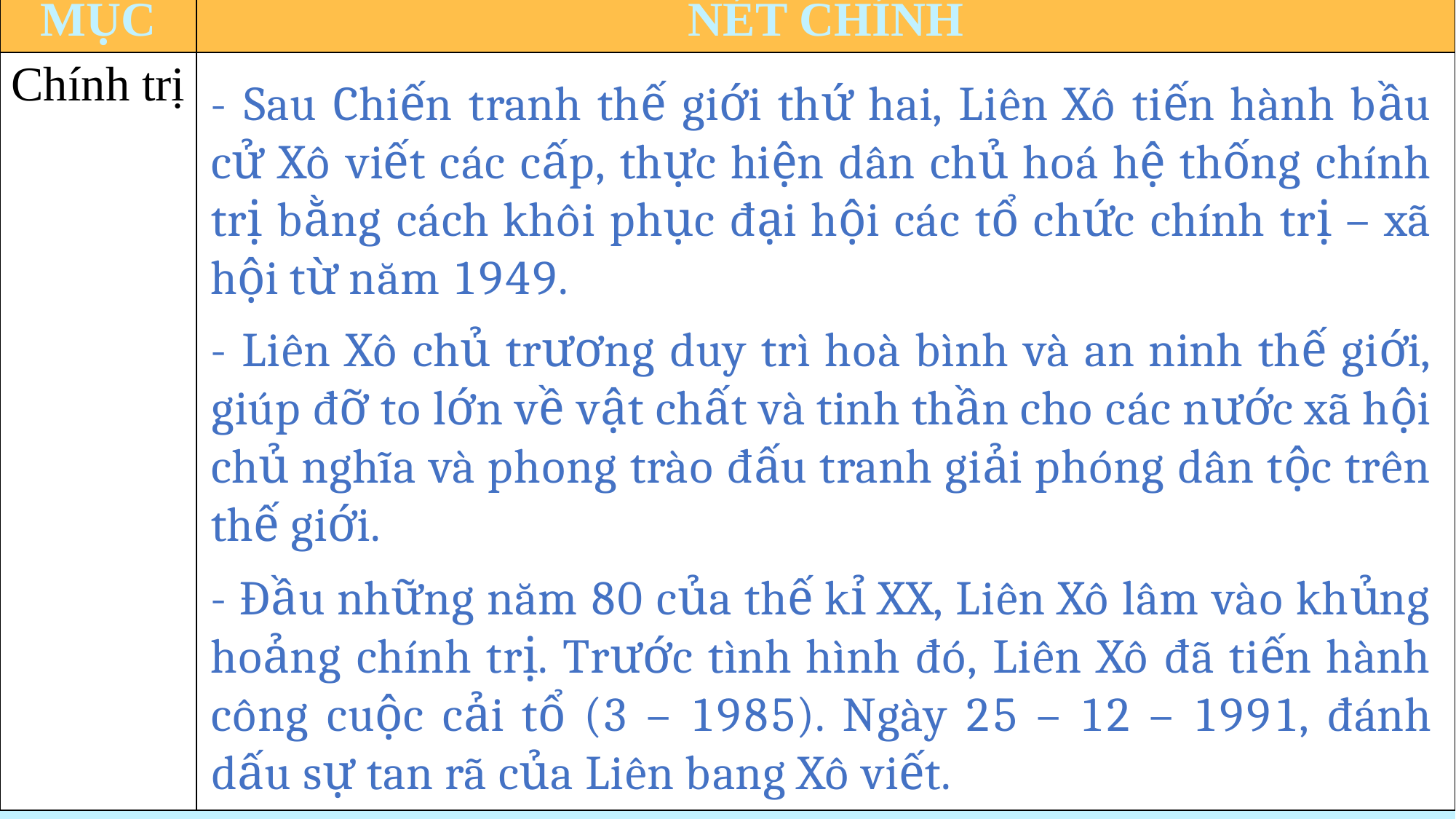

Quý thầy cô có nhu cầu về các bài giảng PowerPoint và giáo án word lịch sử từ khối 6-12.
Vui lòng liên hệ số điện thoại 0981457911 (cũng là số Zalo).
Ngoài ra còn hỗ trợ về SKKN, biện pháp thi GVG và thao giảng, chuyên đề.
Page: https://www.facebook.com/groups/baigianglichsu

| MỤC | NÉT CHÍNH |
| --- | --- |
| Chính trị |  |
- Sau Chiến tranh thế giới thứ hai, Liên Xô tiến hành bầu cử Xô viết các cấp, thực hiện dân chủ hoá hệ thống chính trị bằng cách khôi phục đại hội các tổ chức chính trị – xã hội từ năm 1949.
- Liên Xô chủ trương duy trì hoà bình và an ninh thế giới, giúp đỡ to lớn về vật chất và tinh thần cho các nước xã hội chủ nghĩa và phong trào đấu tranh giải phóng dân tộc trên thế giới.
- Đầu những năm 80 của thế kỉ XX, Liên Xô lâm vào khủng hoảng chính trị. Trước tình hình đó, Liên Xô đã tiến hành công cuộc cải tổ (3 – 1985). Ngày 25 – 12 – 1991, đánh dấu sự tan rã của Liên bang Xô viết.